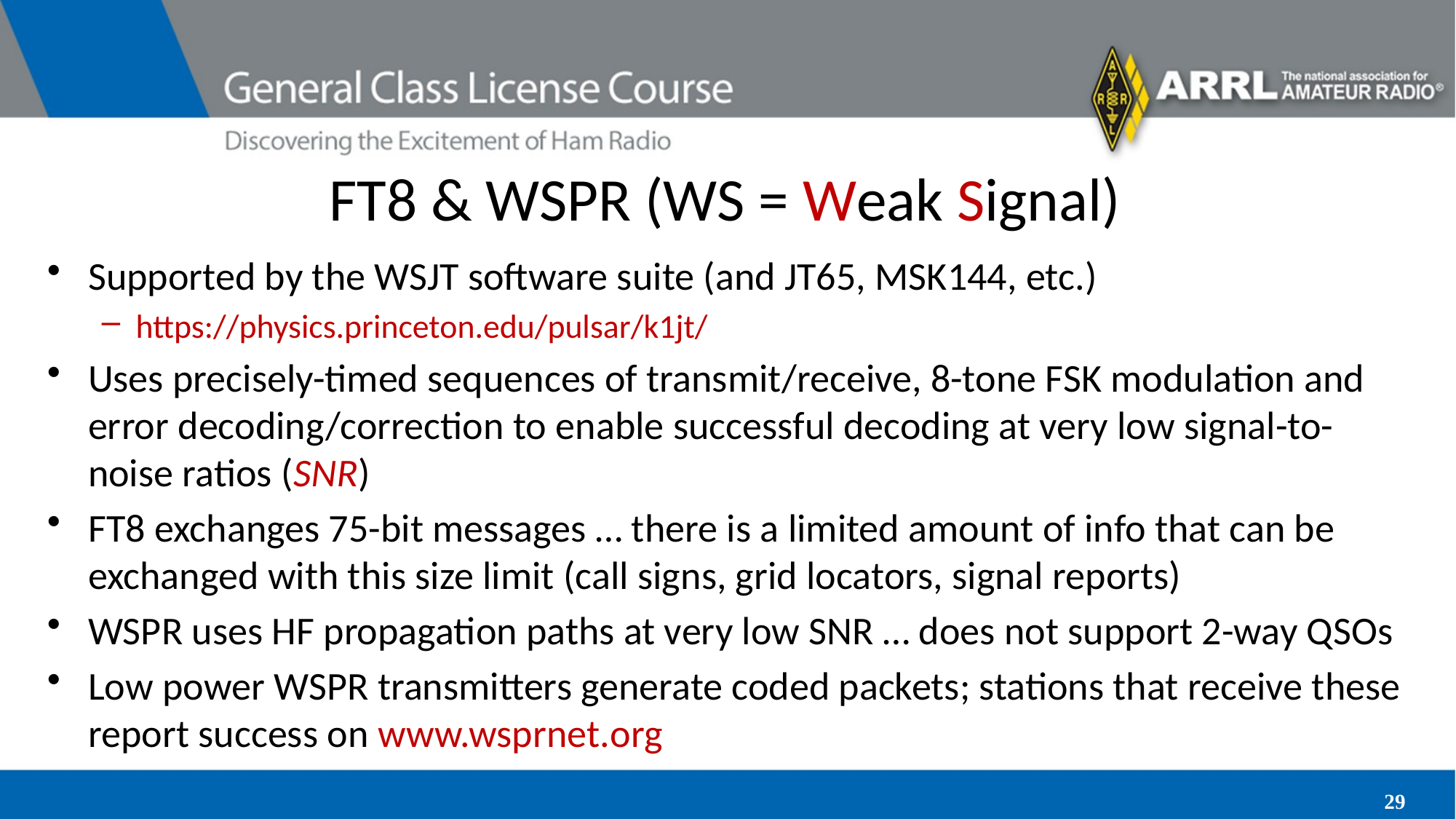

# FT8 & WSPR (WS = Weak Signal)
Supported by the WSJT software suite (and JT65, MSK144, etc.)
https://physics.princeton.edu/pulsar/k1jt/
Uses precisely-timed sequences of transmit/receive, 8-tone FSK modulation and error decoding/correction to enable successful decoding at very low signal-to-noise ratios (SNR)
FT8 exchanges 75-bit messages … there is a limited amount of info that can be exchanged with this size limit (call signs, grid locators, signal reports)
WSPR uses HF propagation paths at very low SNR … does not support 2-way QSOs
Low power WSPR transmitters generate coded packets; stations that receive these report success on www.wsprnet.org